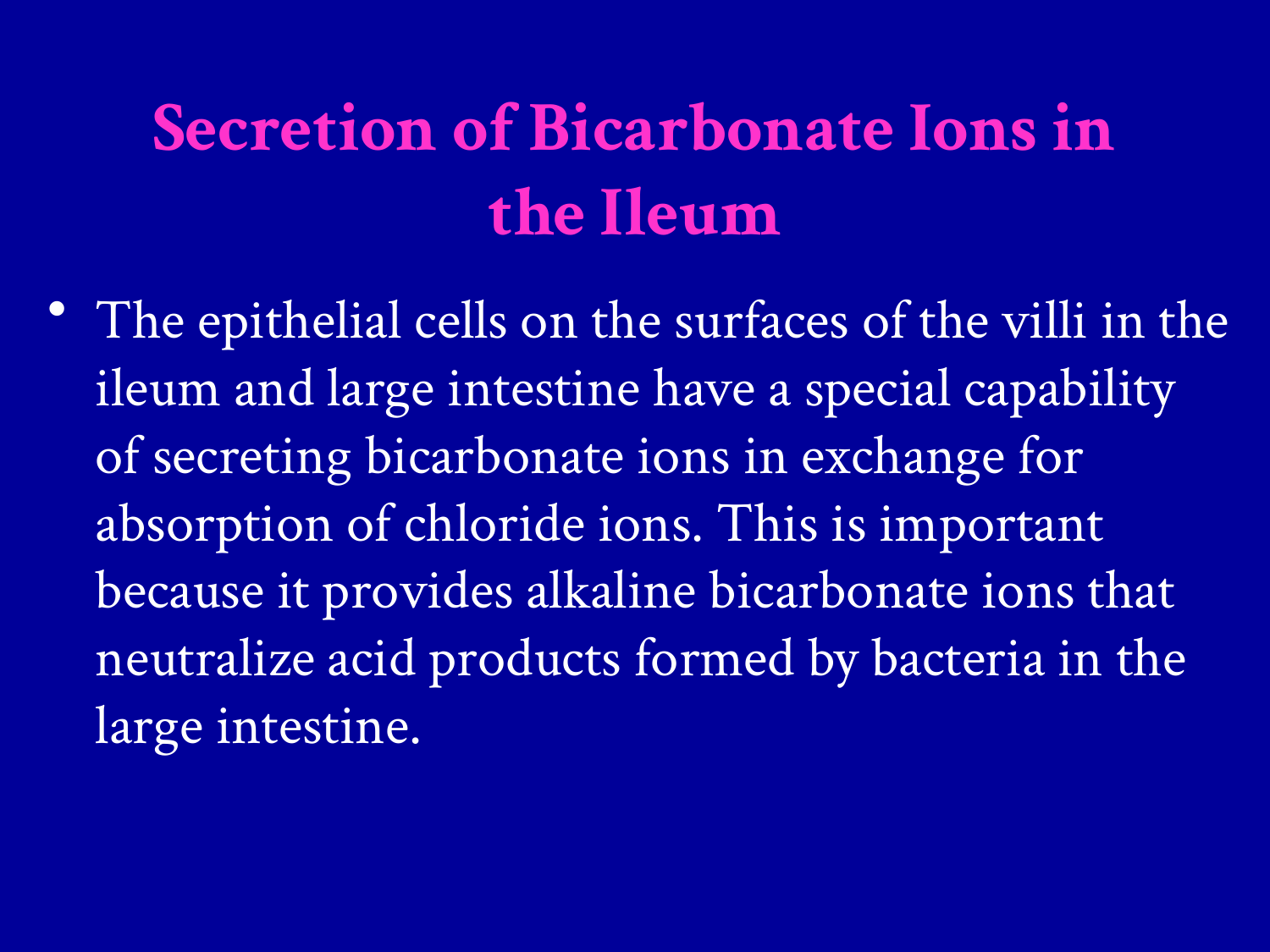

# Secretion of Bicarbonate Ions in the Ileum
The epithelial cells on the surfaces of the villi in the ileum and large intestine have a special capability of secreting bicarbonate ions in exchange for absorption of chloride ions. This is important because it provides alkaline bicarbonate ions that neutralize acid products formed by bacteria in the large intestine.